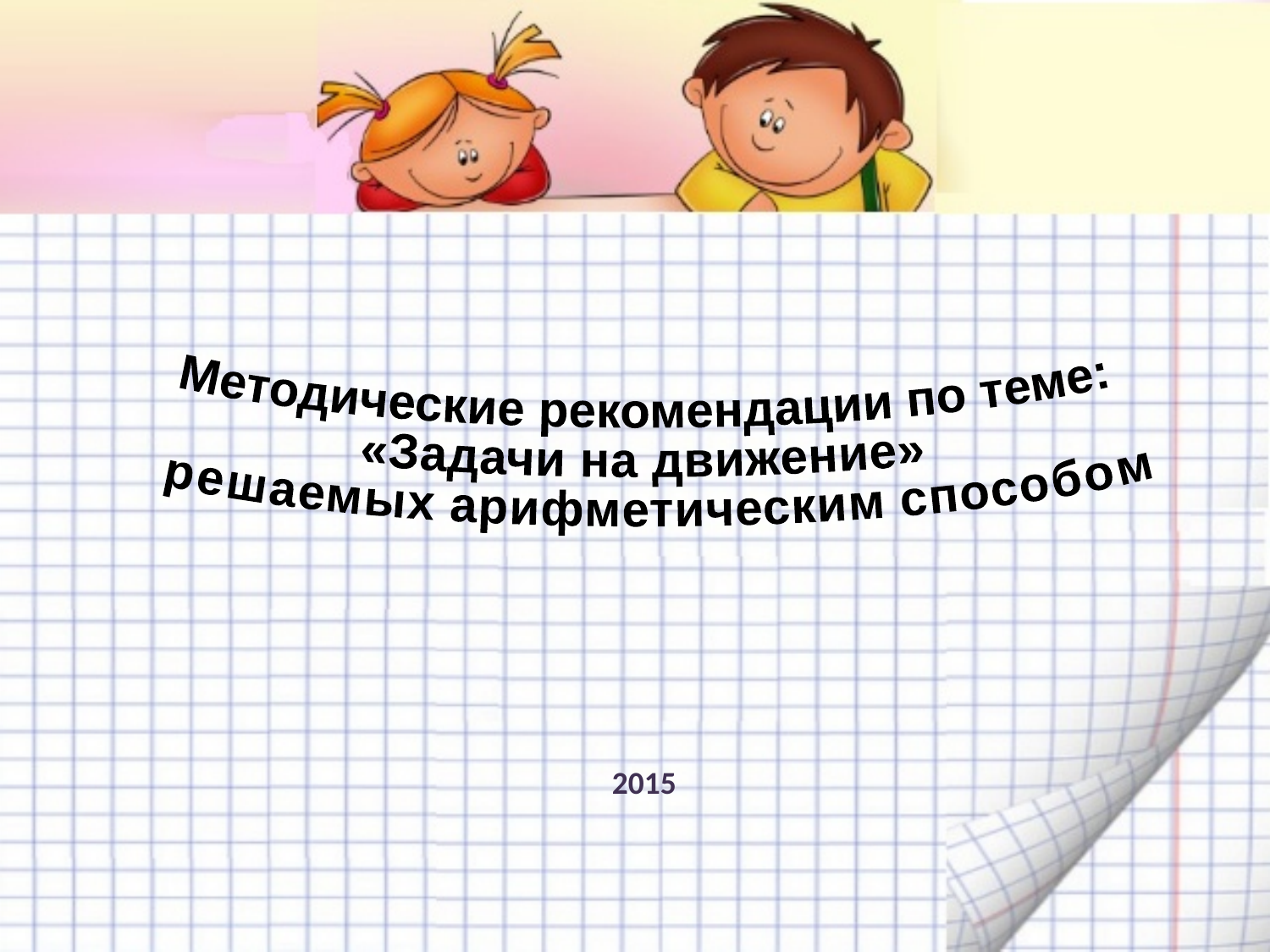

Методические рекомендации по теме:
«Задачи на движение»
 решаемых арифметическим способом
2015